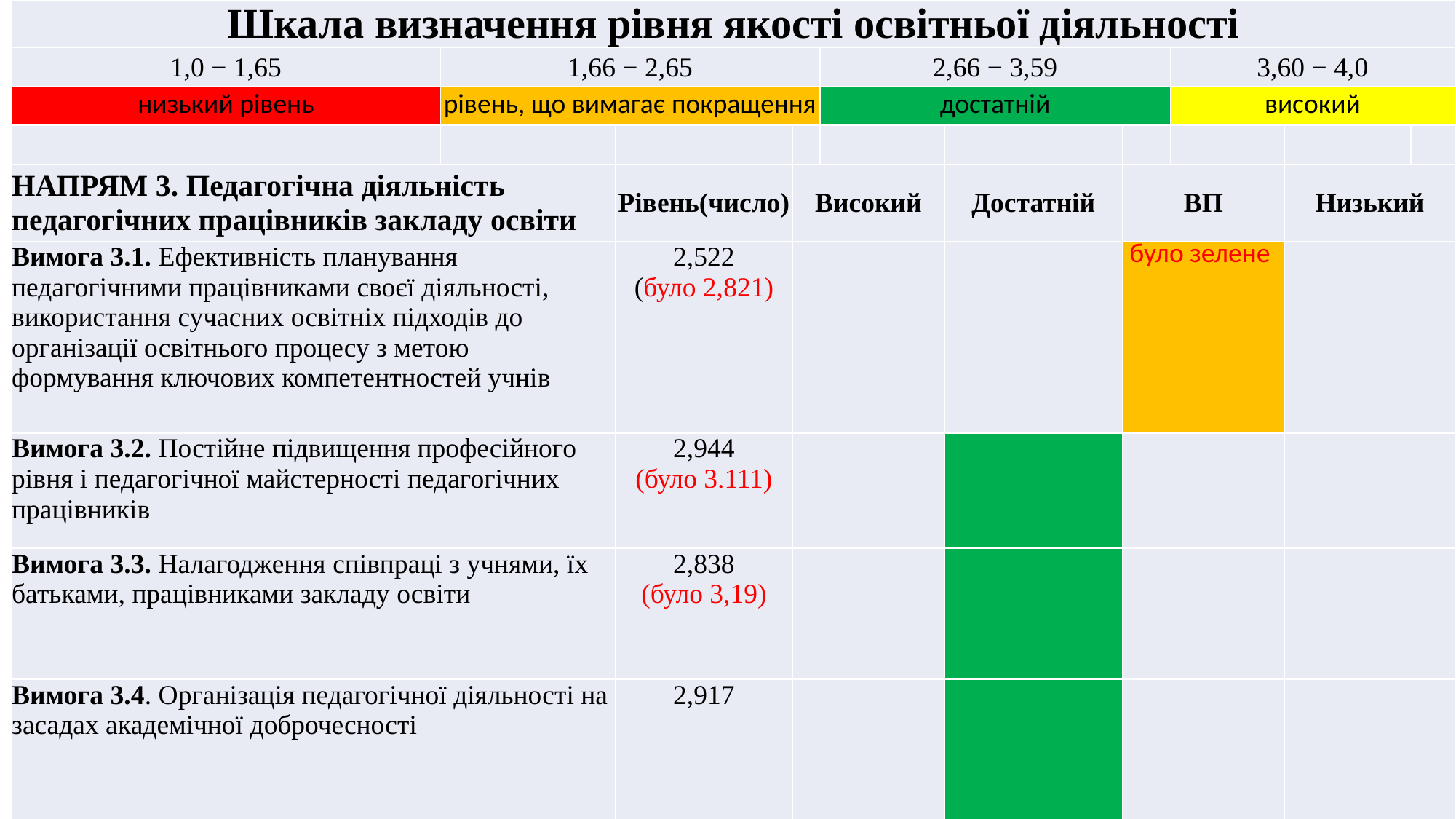

| Шкала визначення рівня якості освітньої діяльності |  |  |  |  |  |  |  |  |  |  |
| --- | --- | --- | --- | --- | --- | --- | --- | --- | --- | --- |
| 1,0 − 1,65 | 1,66 − 2,65 |  |  | 2,66 − 3,59 |  |  |  | 3,60 − 4,0 |  |  |
| низький рівень | рівень, що вимагає покращення |  |  | достатній |  |  |  | високий |  |  |
|  |  |  |  |  |  |  |  |  |  |  |
| НАПРЯМ 3. Педагогічна діяльність педагогічних працівників закладу освіти |  | Рівень(число) | Високий |  |  | Достатній | ВП |  | Низький |  |
| Вимога 3.1. Ефективність планування педагогічними працівниками своєї діяльності, використання сучасних освітніх підходів до організації освітнього процесу з метою формування ключових компетентностей учнів |  | 2,522 (було 2,821) |  |  |  |  | було зелене |  |  |  |
| Вимога 3.2. Постійне підвищення професійного рівня і педагогічної майстерності педагогічних працівників |  | 2,944 (було 3.111) |  |  |  |  |  |  |  |  |
| Вимога 3.3. Налагодження співпраці з учнями, їх батьками, працівниками закладу освіти |  | 2,838 (було 3,19) |  |  |  |  |  |  |  |  |
| Вимога 3.4. Організація педагогічної діяльності на засадах академічної доброчесності |  | 2,917 |  |  |  |  |  |  |  |  |